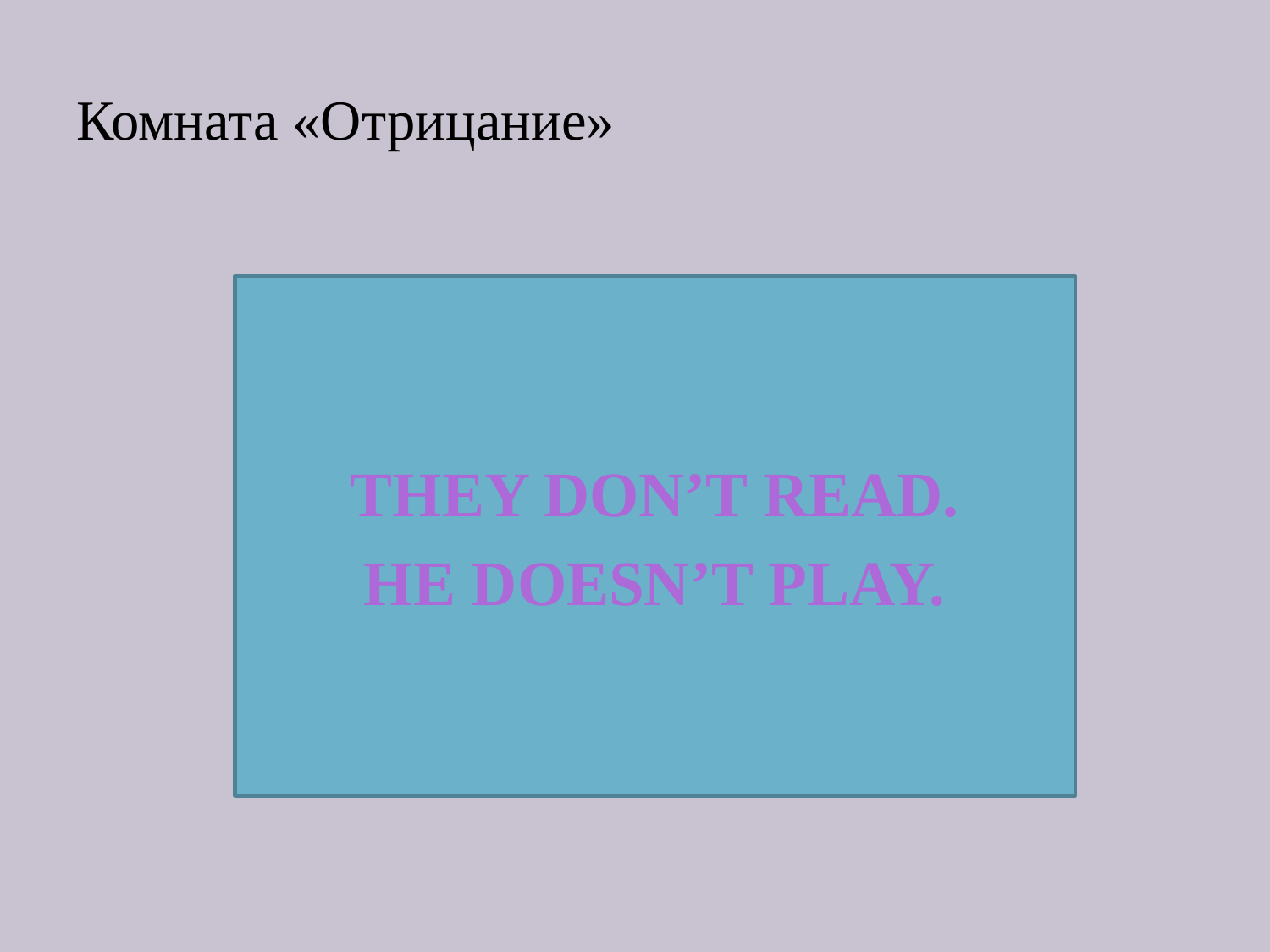

# Комната «Отрицание»

THEY DON’T READ.
HE DOESN’T PLAY.